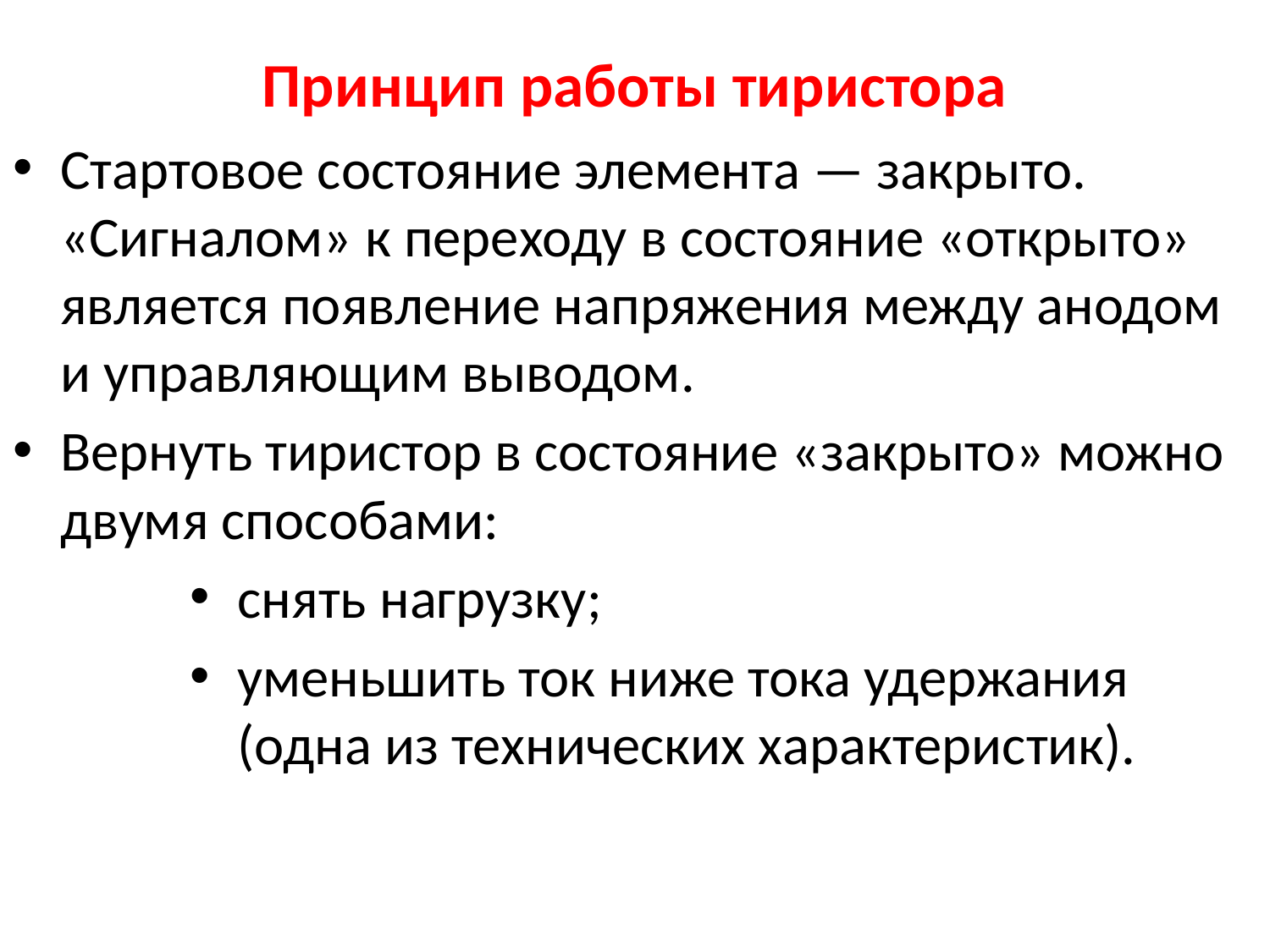

# Принцип работы тиристора
Стартовое состояние элемента — закрыто. «Сигналом» к переходу в состояние «открыто» является появление напряжения между анодом и управляющим выводом.
Вернуть тиристор в состояние «закрыто» можно двумя способами:
снять нагрузку;
уменьшить ток ниже тока удержания (одна из технических характеристик).